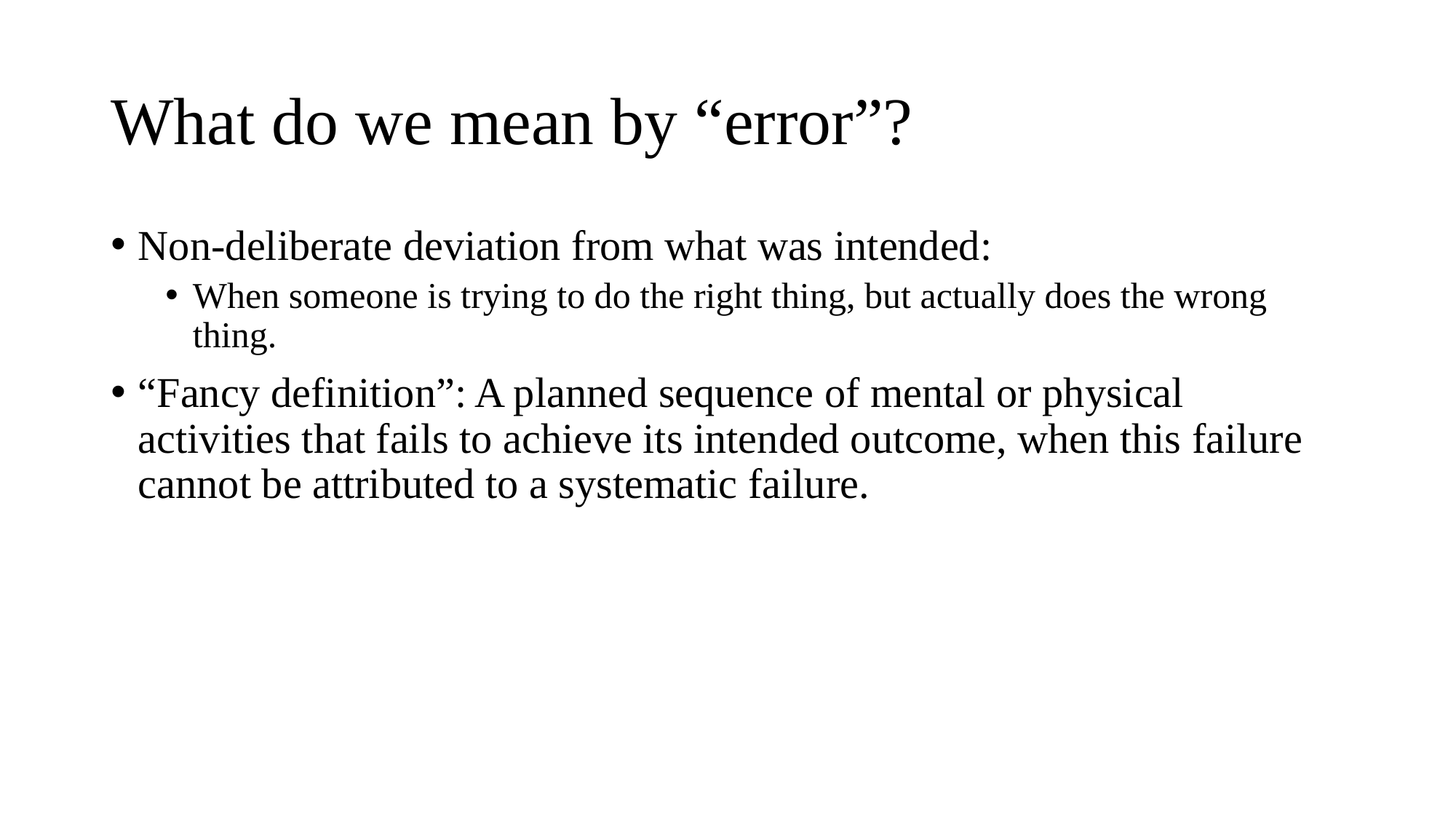

# What do we mean by “error”?
Non-deliberate deviation from what was intended:
When someone is trying to do the right thing, but actually does the wrong thing.
“Fancy definition”: A planned sequence of mental or physical activities that fails to achieve its intended outcome, when this failure cannot be attributed to a systematic failure.